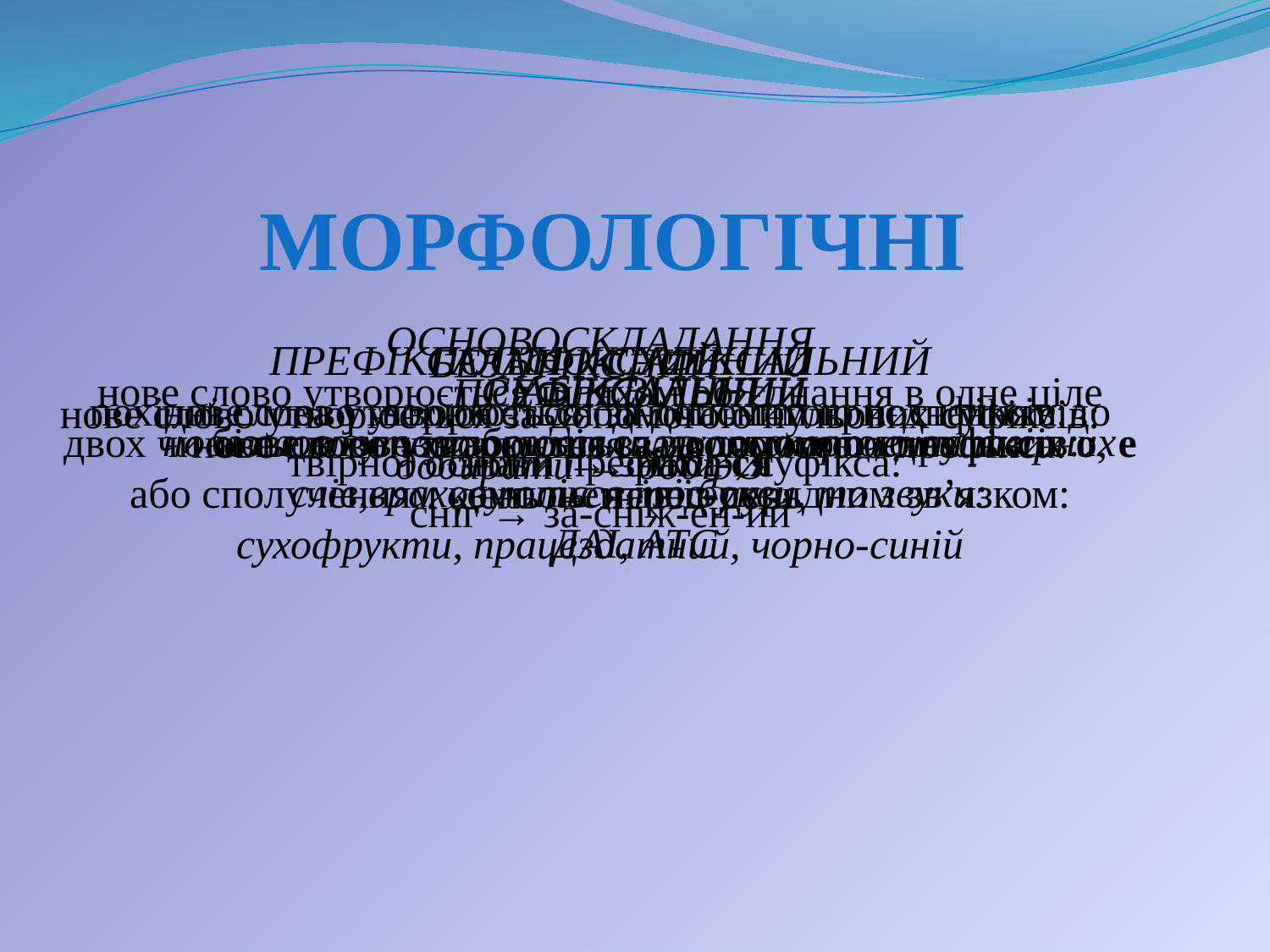

# МорфологічнІ
ОСНОВОСКЛАДАННЯ
нове слово утворюється шляхом об’єднання в одне ціле двох чи більше основ або слів за допомогою єднальних о, е або сполученням компонентів із сурядним зв’язком:
сухофрукти, працездатний, чорно-синій
ПРЕФІКСАЛЬНО-СУФІКСАЛЬНИЙ
похідні слова утворюються одночасним приєднанням до твірної основи префікса і суфікса:
сніг → за-сніж-ен-ий

ПОСТФІКСАЛЬНИЙ
нове слово утворюється за допомогою постфіксів:
знати → знати-ся

БЕЗАФІКСНИЙ
нове слово утворюється за допомогою нульових суфіксів:
добирати → добірØ

СУФІКСАЛЬНИЙ
нове слово утворюється за допомогою суфіксів:
ліс → ліс-ок
АБРЕВІАЦІЯ
нове слово утворюється шляхом скорочення твірних слів,враховуються то букви, то звуки:
ДАІ, АТС
ПРЕФІКСАЛЬНИЙ
нове слово утворюється за допомогою префікса:
день → перед-день